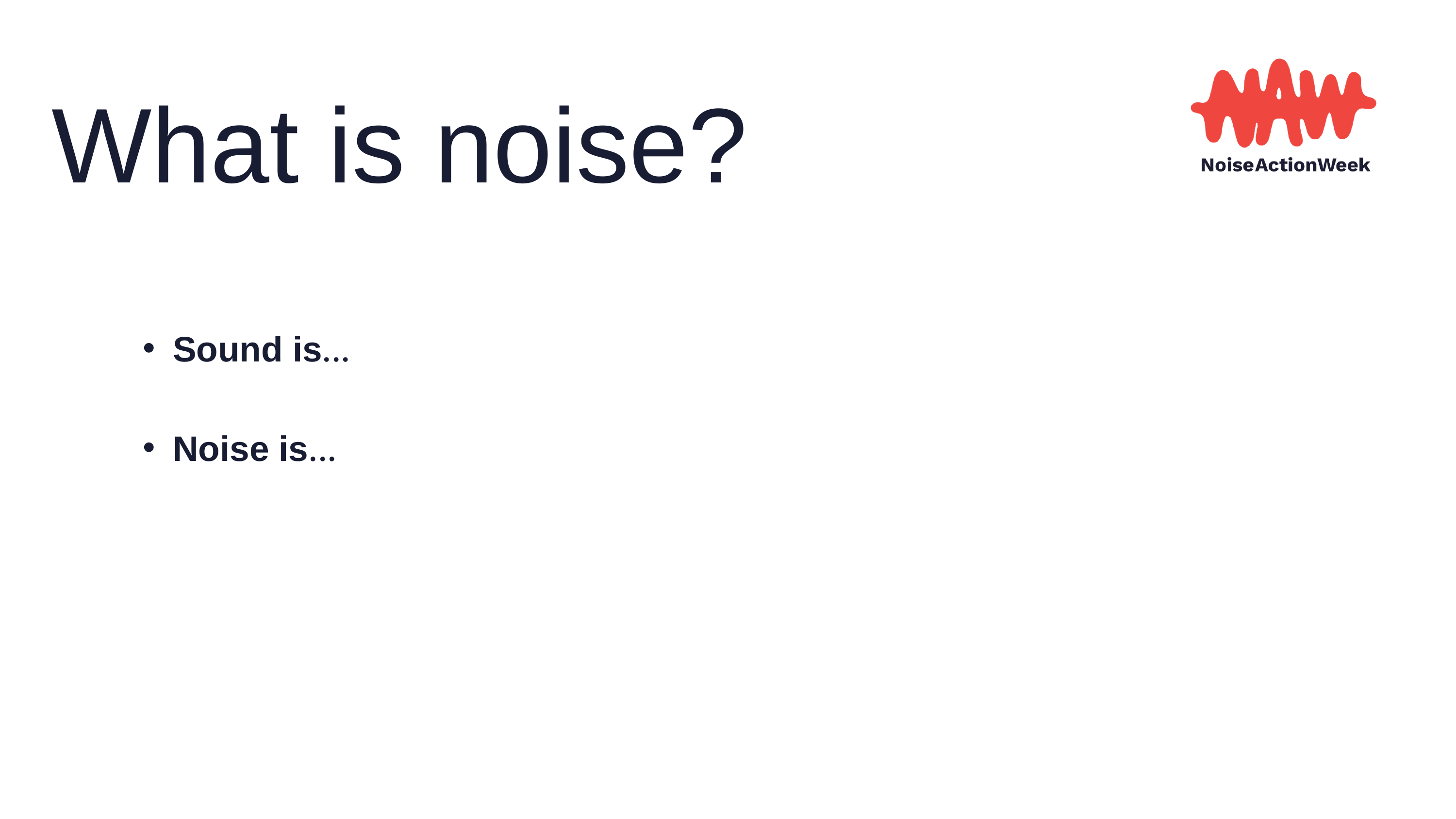

What is noise?
Sound is...

Noise is...